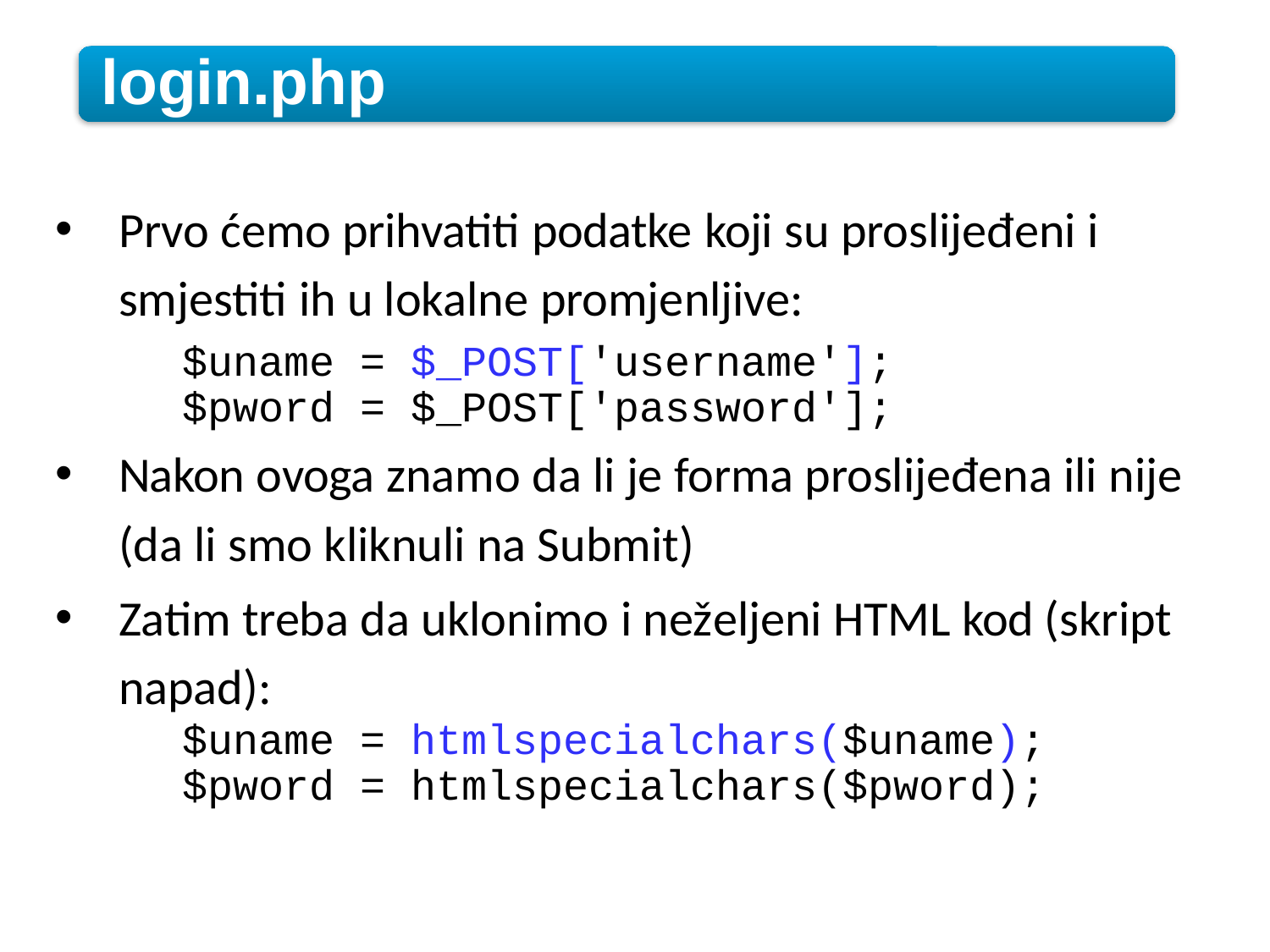

login.php
Prvo ćemo prihvatiti podatke koji su proslijeđeni i smjestiti ih u lokalne promjenljive:
$uname = $_POST['username'];
$pword = $_POST['password'];
Nakon ovoga znamo da li je forma proslijeđena ili nije (da li smo kliknuli na Submit)
Zatim treba da uklonimo i neželjeni HTML kod (skript napad):
$uname = htmlspecialchars($uname);
$pword = htmlspecialchars($pword);